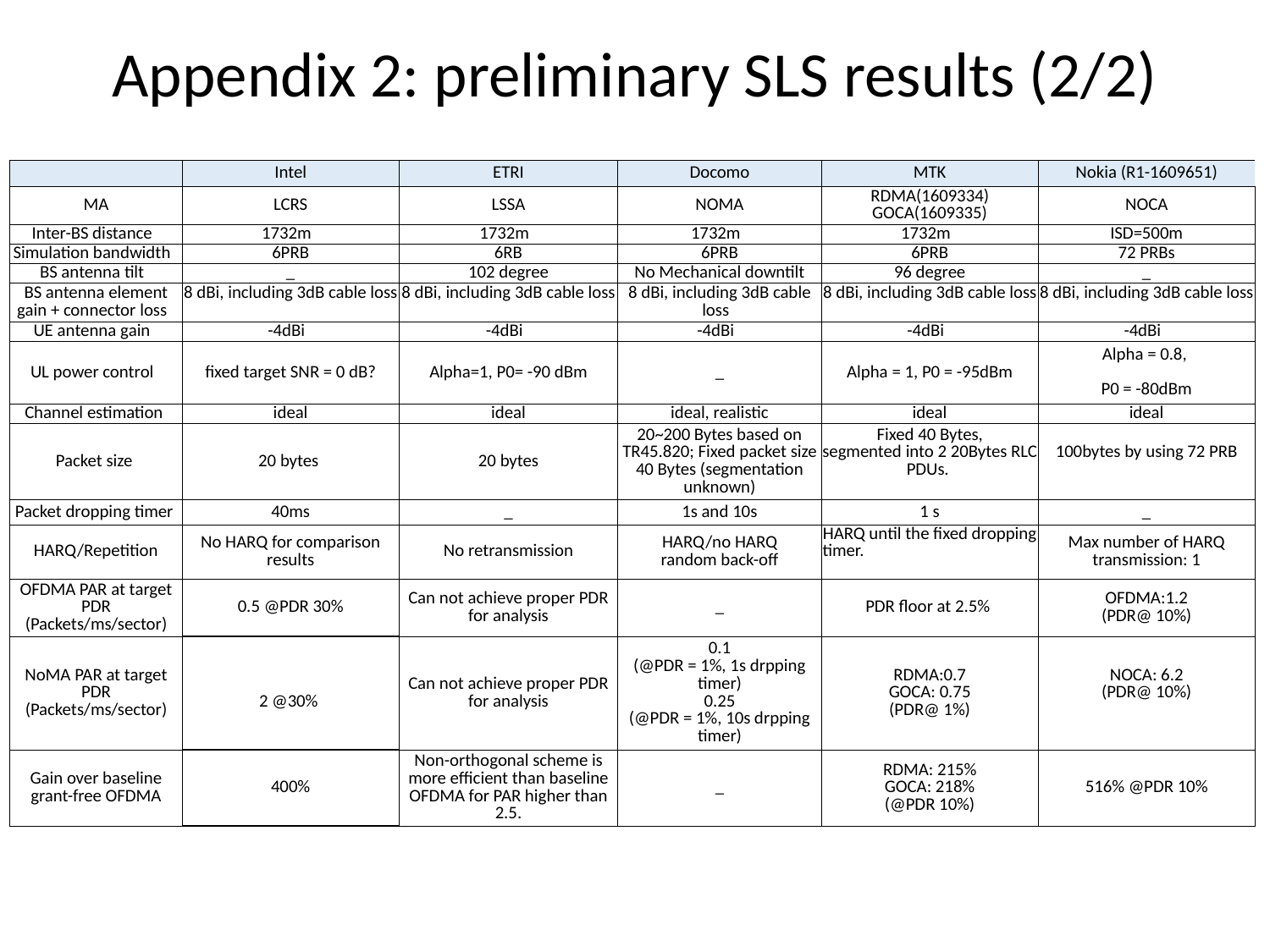

# Appendix 2: preliminary SLS results (2/2)
|  | Intel | ETRI | Docomo | MTK | Nokia (R1-1609651) |
| --- | --- | --- | --- | --- | --- |
| MA | LCRS | LSSA | NOMA | RDMA(1609334) GOCA(1609335) | NOCA |
| Inter-BS distance | 1732m | 1732m | 1732m | 1732m | ISD=500m |
| Simulation bandwidth | 6PRB | 6RB | 6PRB | 6PRB | 72 PRBs |
| BS antenna tilt | \_ | 102 degree | No Mechanical downtilt | 96 degree | \_ |
| BS antenna element gain + connector loss | 8 dBi, including 3dB cable loss | 8 dBi, including 3dB cable loss | 8 dBi, including 3dB cable loss | 8 dBi, including 3dB cable loss | 8 dBi, including 3dB cable loss |
| UE antenna gain | -4dBi | -4dBi | -4dBi | -4dBi | -4dBi |
| UL power control | fixed target SNR = 0 dB? | Alpha=1, P0= -90 dBm | \_ | Alpha = 1, P0 = -95dBm | Alpha = 0.8, P0 = -80dBm |
| Channel estimation | ideal | ideal | ideal, realistic | ideal | ideal |
| Packet size | 20 bytes | 20 bytes | 20~200 Bytes based on TR45.820; Fixed packet size 40 Bytes (segmentation unknown) | Fixed 40 Bytes, segmented into 2 20Bytes RLC PDUs. | 100bytes by using 72 PRB |
| Packet dropping timer | 40ms | \_ | 1s and 10s | 1 s | \_ |
| HARQ/Repetition | No HARQ for comparison results | No retransmission | HARQ/no HARQ random back-off | HARQ until the fixed dropping timer. | Max number of HARQ transmission: 1 |
| OFDMA PAR at target PDR (Packets/ms/sector) | 0.5 @PDR 30% | Can not achieve proper PDR for analysis | \_ | PDR floor at 2.5% | OFDMA:1.2 (PDR@ 10%) |
| NoMA PAR at target PDR (Packets/ms/sector) | 2 @30% | Can not achieve proper PDR for analysis | 0.1 (@PDR = 1%, 1s drpping timer) 0.25 (@PDR = 1%, 10s drpping timer) | RDMA:0.7 GOCA: 0.75 (PDR@ 1%) | NOCA: 6.2 (PDR@ 10%) |
| Gain over baseline grant-free OFDMA | 400% | Non-orthogonal scheme is more efficient than baseline OFDMA for PAR higher than 2.5. | \_ | RDMA: 215% GOCA: 218% (@PDR 10%) | 516% @PDR 10% |